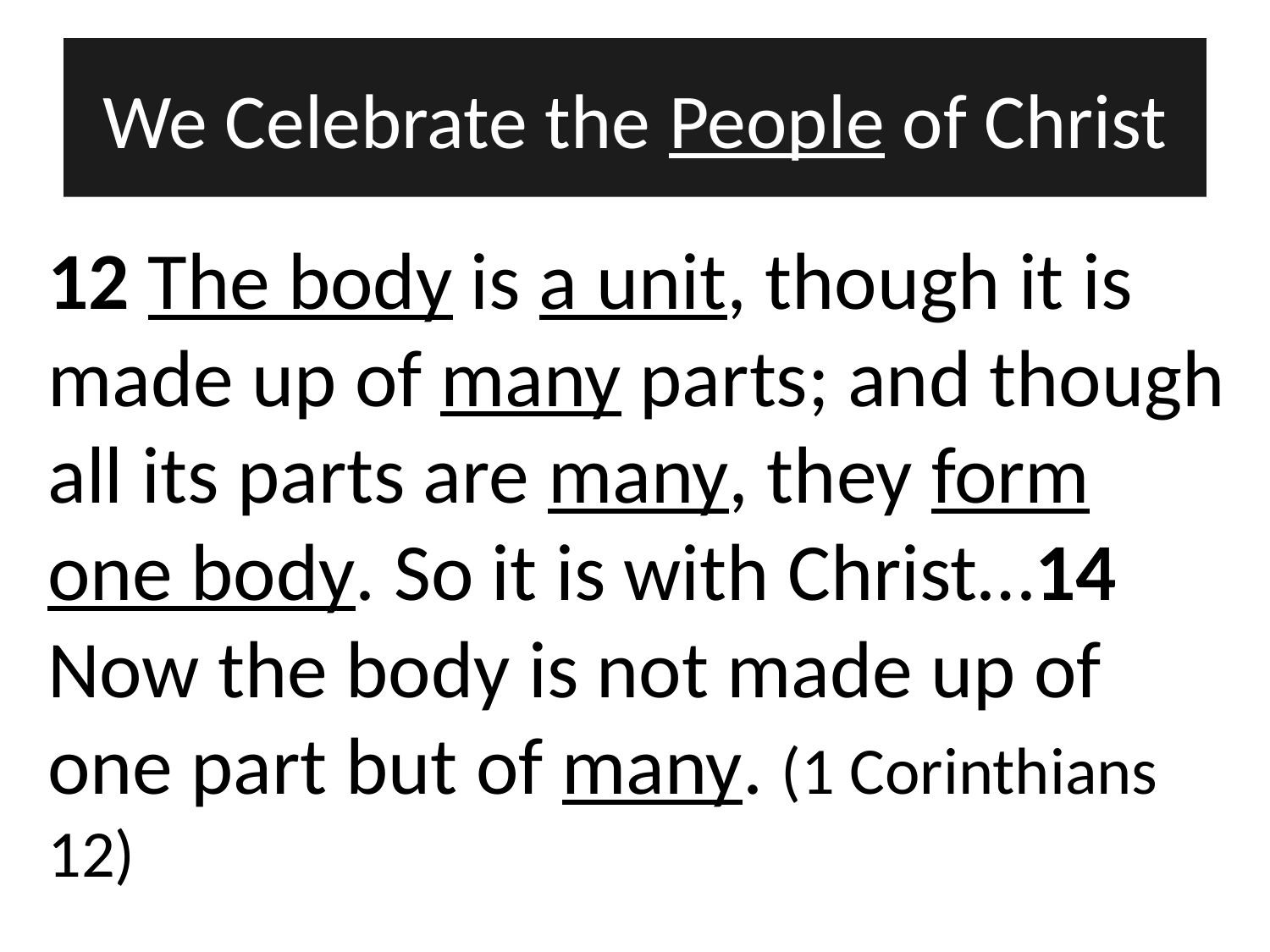

# We Celebrate the People of Christ
12 The body is a unit, though it is made up of many parts; and though all its parts are many, they form one body. So it is with Christ…14 Now the body is not made up of one part but of many. (1 Corinthians 12)